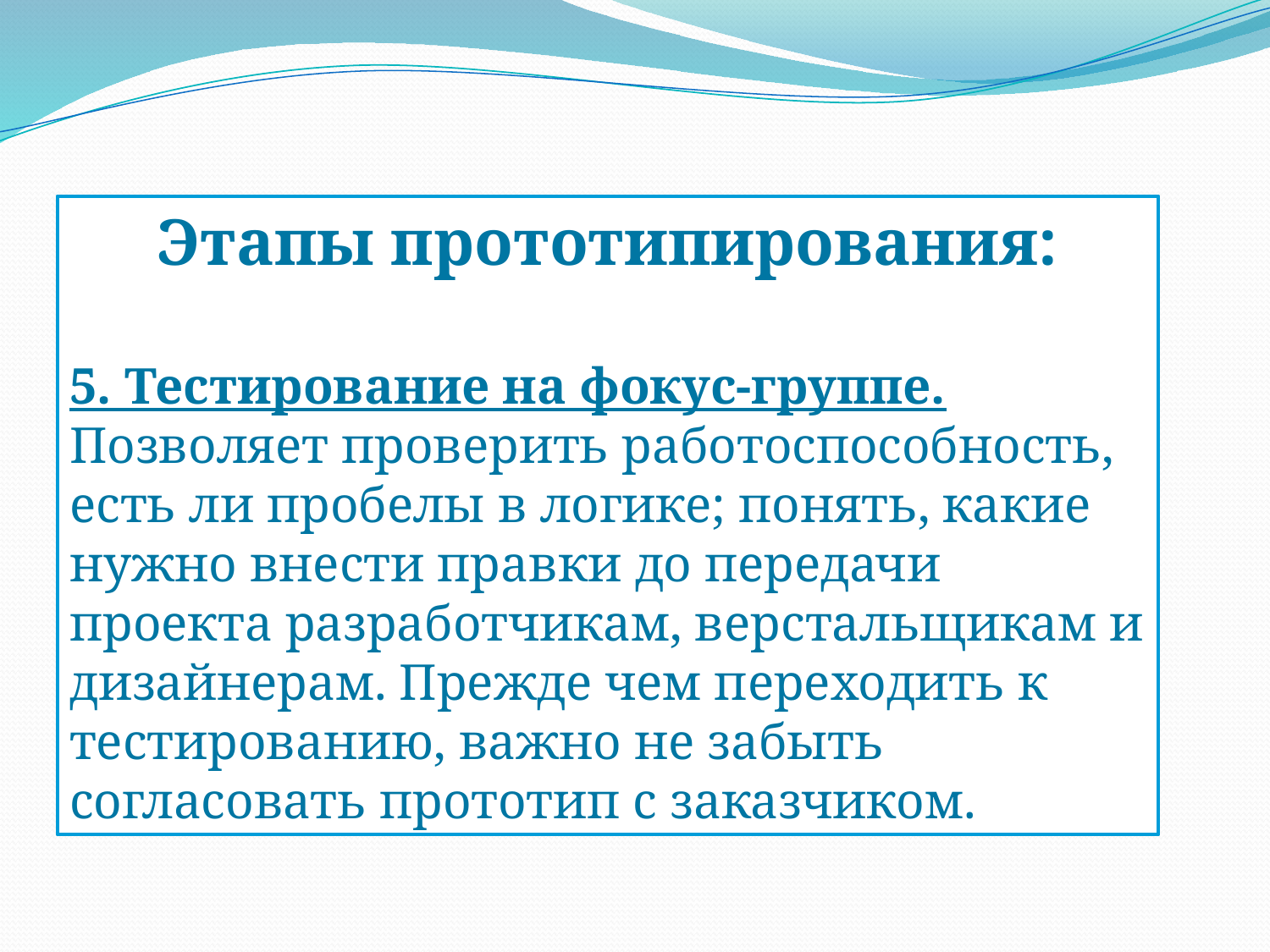

Этапы прототипирования:

5. Тестирование на фокус-группе. Позволяет проверить работоспособность, есть ли пробелы в логике; понять, какие нужно внести правки до передачи проекта разработчикам, верстальщикам и дизайнерам. Прежде чем переходить к тестированию, важно не забыть согласовать прототип с заказчиком.